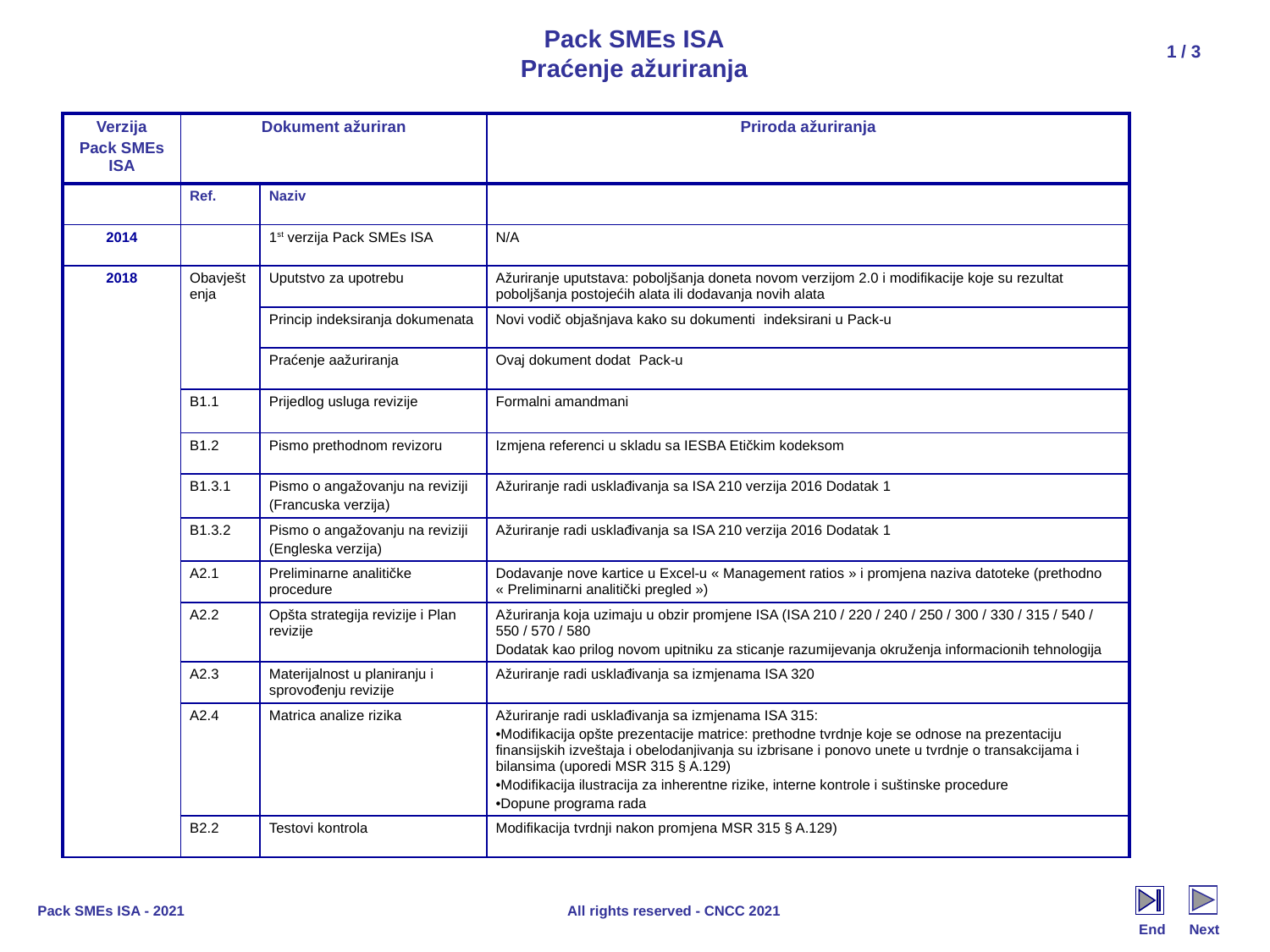

# Pack SMEs ISA Praćenje ažuriranja
1 / 3
| Verzija Pack SMEs ISA | Dokument ažuriran |  | Priroda ažuriranja |
| --- | --- | --- | --- |
|  | Ref. | Naziv |  |
| 2014 |  | 1st verzija Pack SMEs ISA | N/A |
| 2018 | Obavještenja | Uputstvo za upotrebu | Ažuriranje uputstava: poboljšanja doneta novom verzijom 2.0 i modifikacije koje su rezultat poboljšanja postojećih alata ili dodavanja novih alata |
|  |  | Princip indeksiranja dokumenata | Novi vodič objašnjava kako su dokumenti indeksirani u Pack-u |
|  |  | Praćenje aažuriranja | Ovaj dokument dodat Pack-u |
|  | B1.1 | Prijedlog usluga revizije | Formalni amandmani |
|  | B1.2 | Pismo prethodnom revizoru | Izmjena referenci u skladu sa IESBA Etičkim kodeksom |
|  | B1.3.1 | Pismo o angažovanju na reviziji (Francuska verzija) | Ažuriranje radi usklađivanja sa ISA 210 verzija 2016 Dodatak 1 |
|  | B1.3.2 | Pismo o angažovanju na reviziji (Engleska verzija) | Ažuriranje radi usklađivanja sa ISA 210 verzija 2016 Dodatak 1 |
|  | A2.1 | Preliminarne analitičke procedure | Dodavanje nove kartice u Excel-u « Management ratios » i promjena naziva datoteke (prethodno « Preliminarni analitički pregled ») |
|  | A2.2 | Opšta strategija revizije i Plan revizije | Ažuriranja koja uzimaju u obzir promjene ISA (ISA 210 / 220 / 240 / 250 / 300 / 330 / 315 / 540 / 550 / 570 / 580 Dodatak kao prilog novom upitniku za sticanje razumijevanja okruženja informacionih tehnologija |
|  | A2.3 | Materijalnost u planiranju i sprovođenju revizije | Ažuriranje radi usklađivanja sa izmjenama ISA 320 |
|  | A2.4 | Matrica analize rizika | Ažuriranje radi usklađivanja sa izmjenama ISA 315: Modifikacija opšte prezentacije matrice: prethodne tvrdnje koje se odnose na prezentaciju finansijskih izveštaja i obelodanjivanja su izbrisane i ponovo unete u tvrdnje o transakcijama i bilansima (uporedi MSR 315 § A.129) Modifikacija ilustracija za inherentne rizike, interne kontrole i suštinske procedure Dopune programa rada |
|  | B2.2 | Testovi kontrola | Modifikacija tvrdnji nakon promjena MSR 315 § A.129) |

Pack SMEs ISA - 2021
End
Next